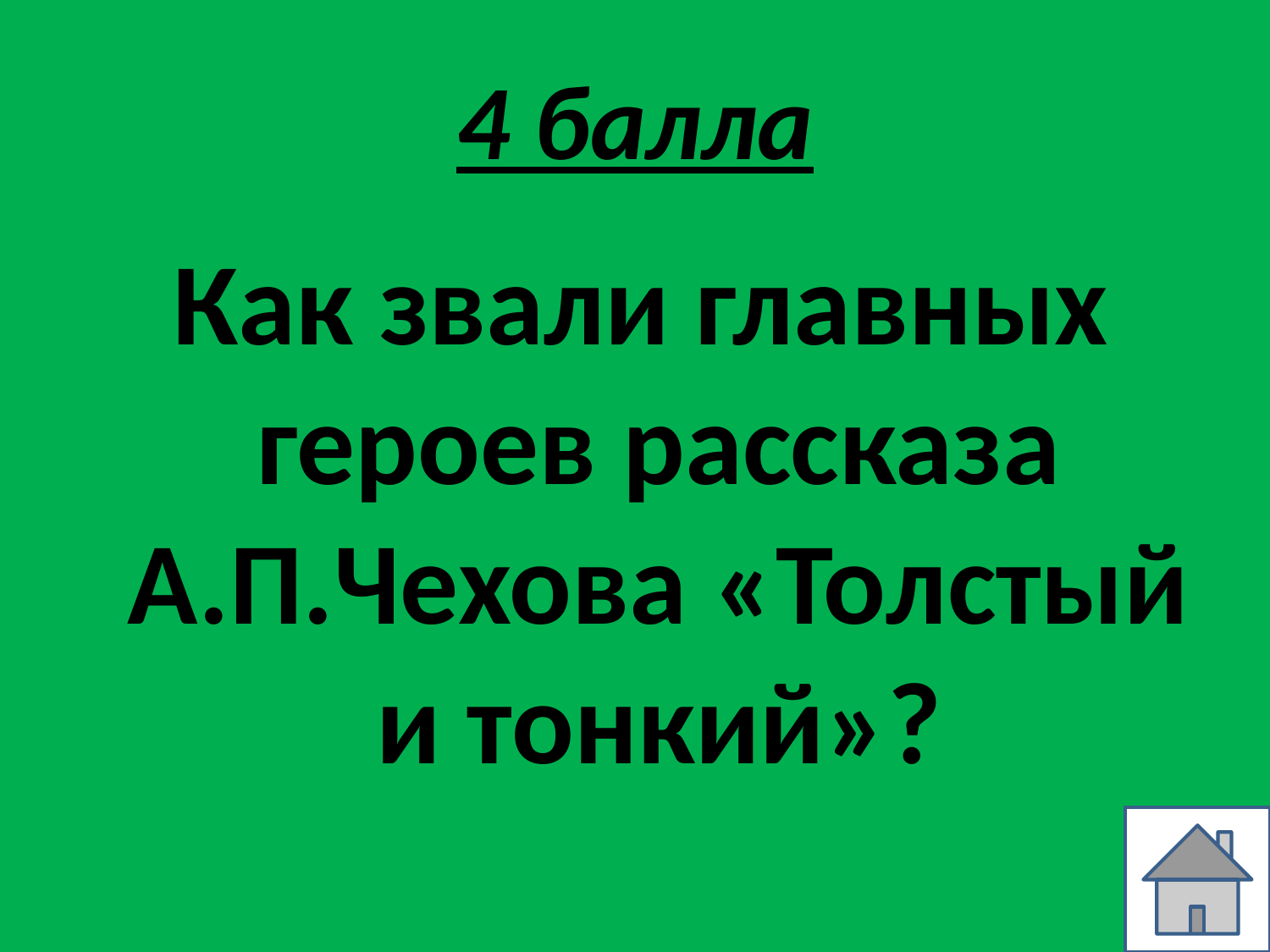

# 4 балла
 Как звали главных героев рассказа А.П.Чехова «Толстый и тонкий»?